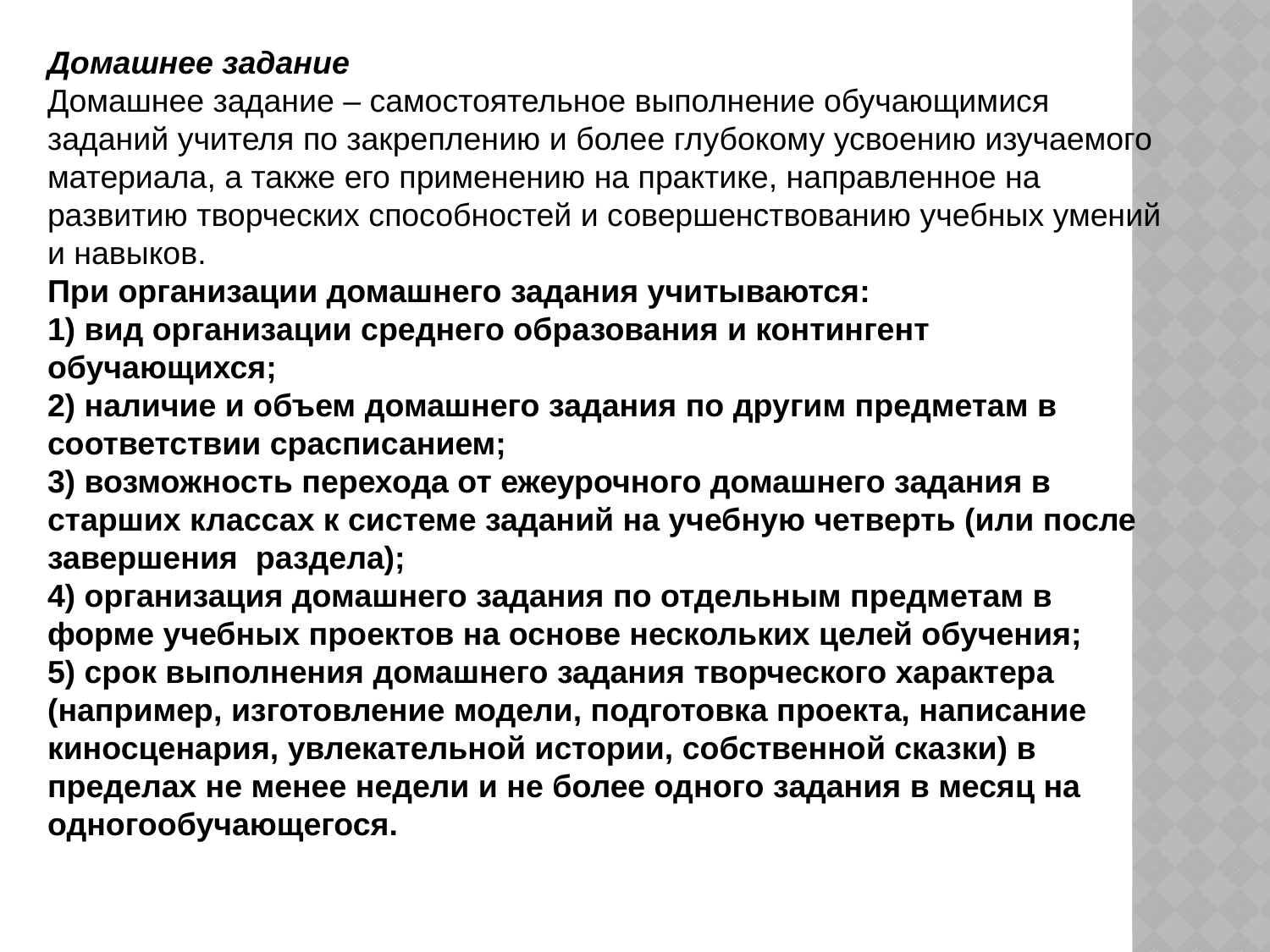

Домашнее задание
Домашнее задание – самостоятельное выполнение обучающимися заданий учителя по закреплению и более глубокому усвоению изучаемого материала, а также его применению на практике, направленное на развитию творческих способностей и совершенствованию учебных умений и навыков.
При организации домашнего задания учитываются:
1) вид организации среднего образования и контингент обучающихся;
2) наличие и объем домашнего задания по другим предметам в соответствии срасписанием;
3) возможность перехода от ежеурочного домашнего задания в старших классах к системе заданий на учебную четверть (или после завершения  раздела);
4) организация домашнего задания по отдельным предметам в форме учебных проектов на основе нескольких целей обучения;
5) срок выполнения домашнего задания творческого характера (например, изготовление модели, подготовка проекта, написание киносценария, увлекательной истории, собственной сказки) в пределах не менее недели и не более одного задания в месяц на одногообучающегося.